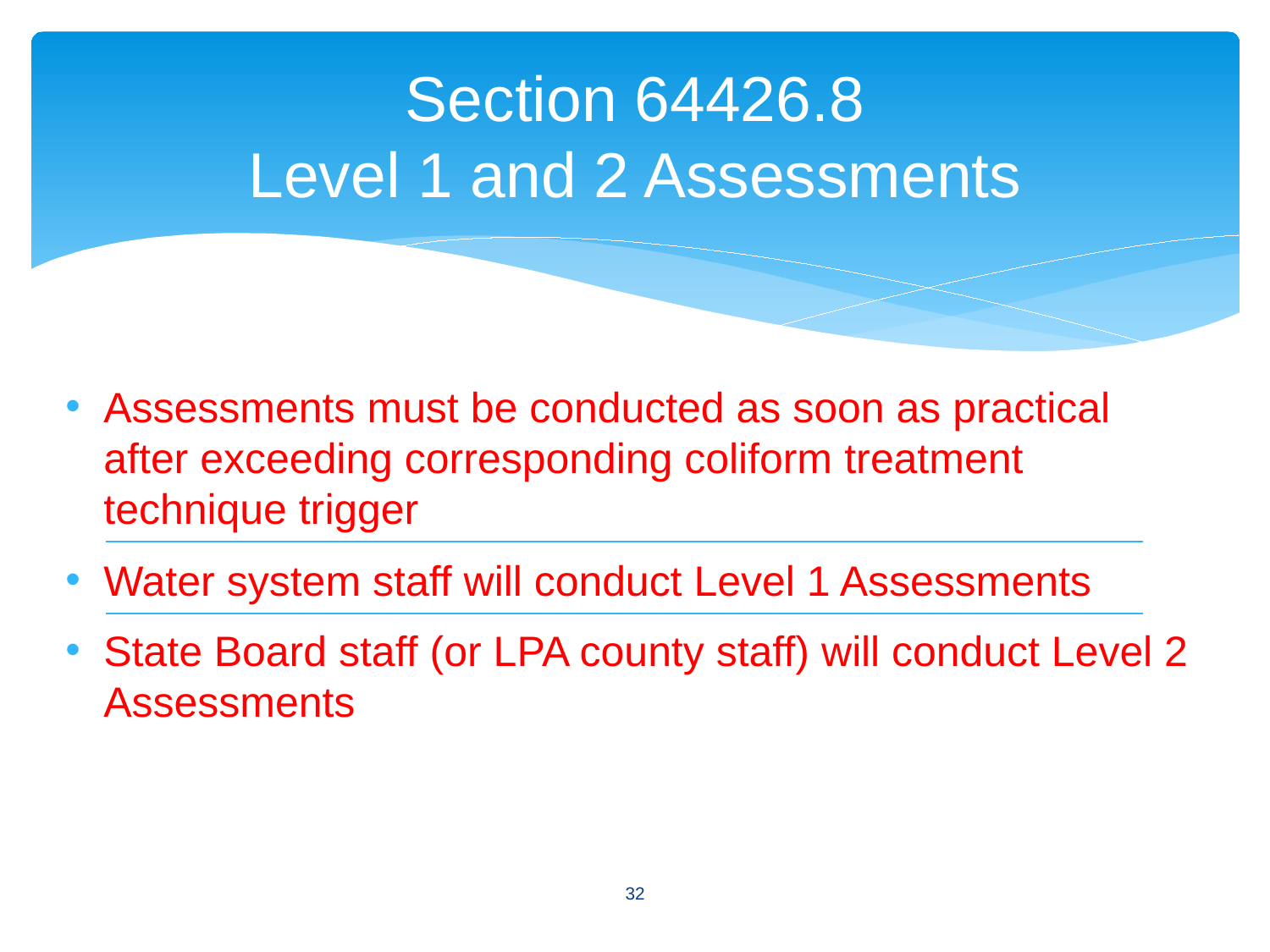

# Section 64426.8 Level 1 and 2 Assessments
Assessments must be conducted as soon as practical after exceeding corresponding coliform treatment technique trigger
Water system staff will conduct Level 1 Assessments
State Board staff (or LPA county staff) will conduct Level 2 Assessments
32